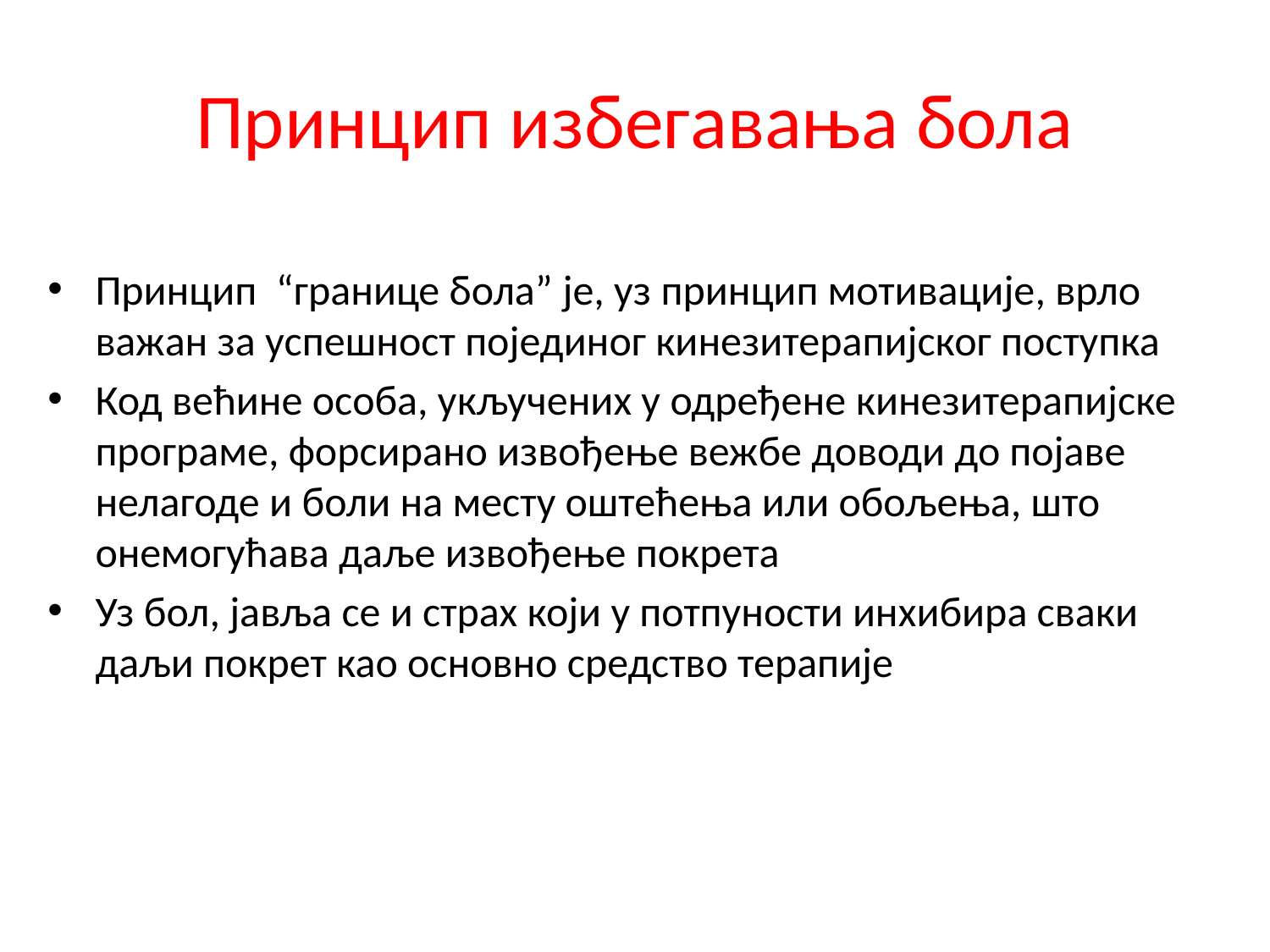

# Принцип избегавања бола
Принцип  “границе бола” је, уз принцип мотивације, врло важан за успешност појединог кинезитерапијског поступка
Код већине особа, укључених у одређене кинезитерапијске програме, форсирано извођење вежбе доводи до појаве нелагоде и боли на месту оштећења или обољења, што онемогућава даље извођење покрета
Уз бол, јавља се и страх који у потпуности инхибира сваки даљи покрет као основно средство терапије